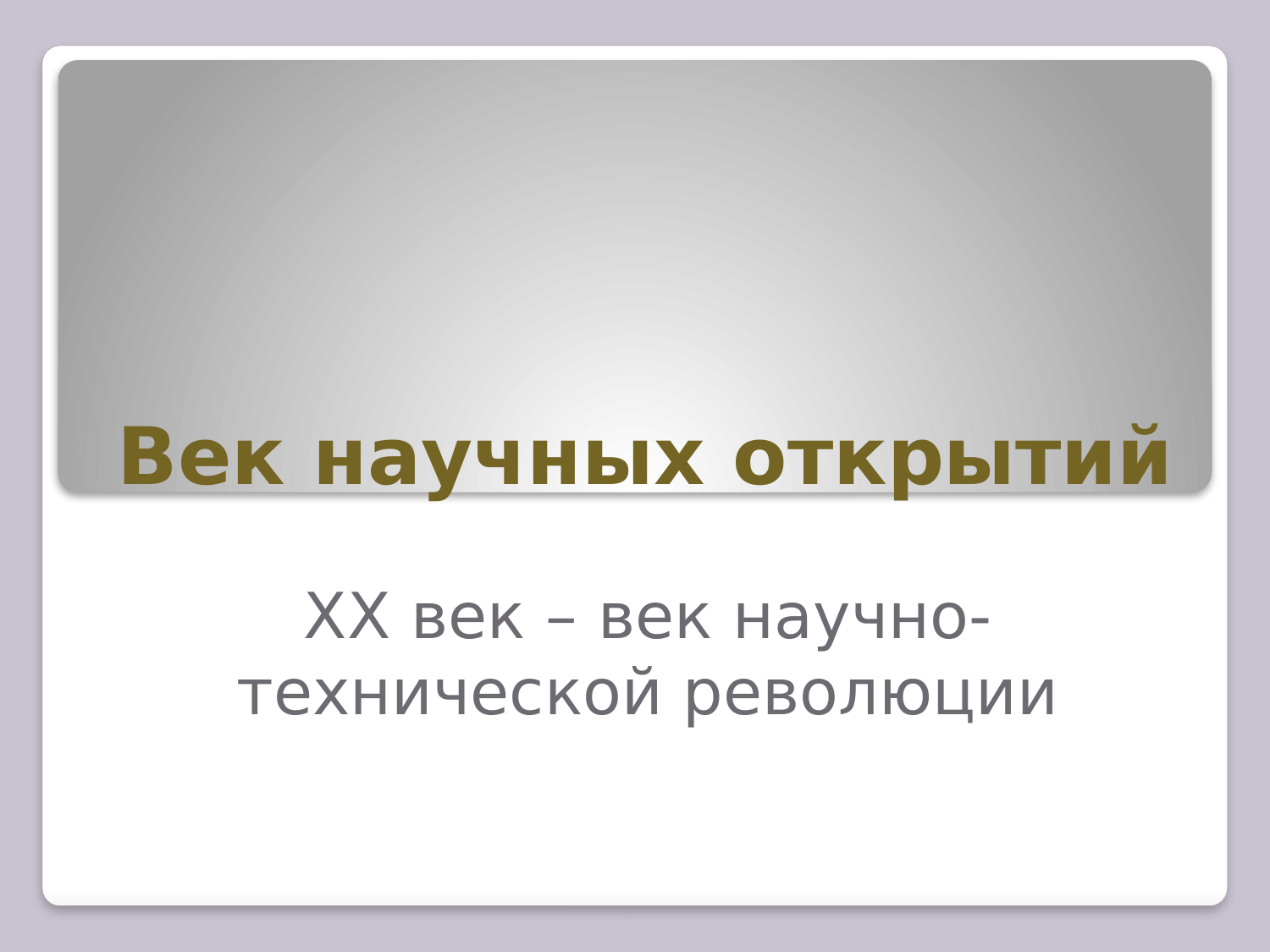

# Век научных открытий
XX век – век научно-технической революции